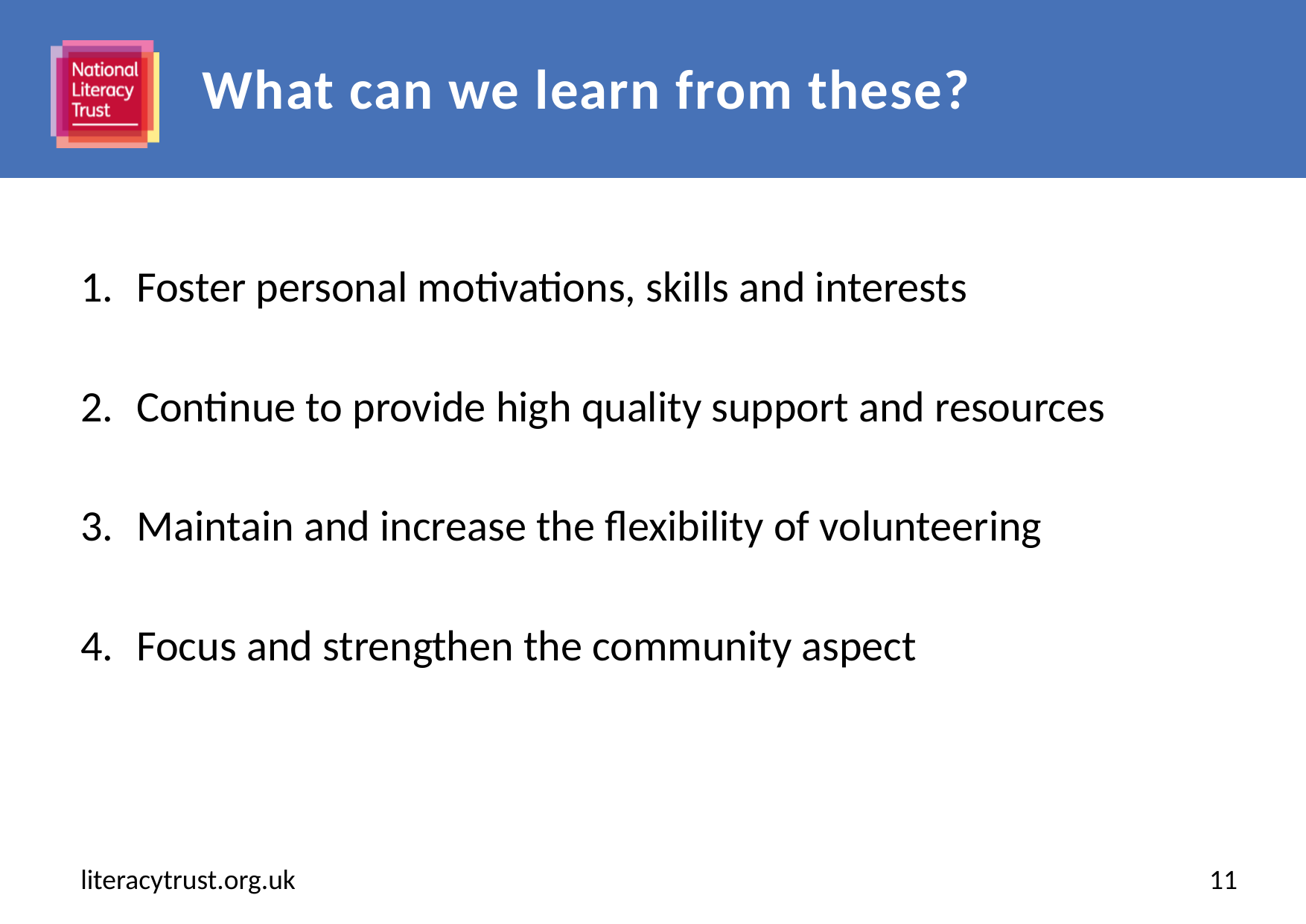

# What can we learn from these?
Foster personal motivations, skills and interests

Continue to provide high quality support and resources

Maintain and increase the flexibility of volunteering

Focus and strengthen the community aspect

literacytrust.org.uk